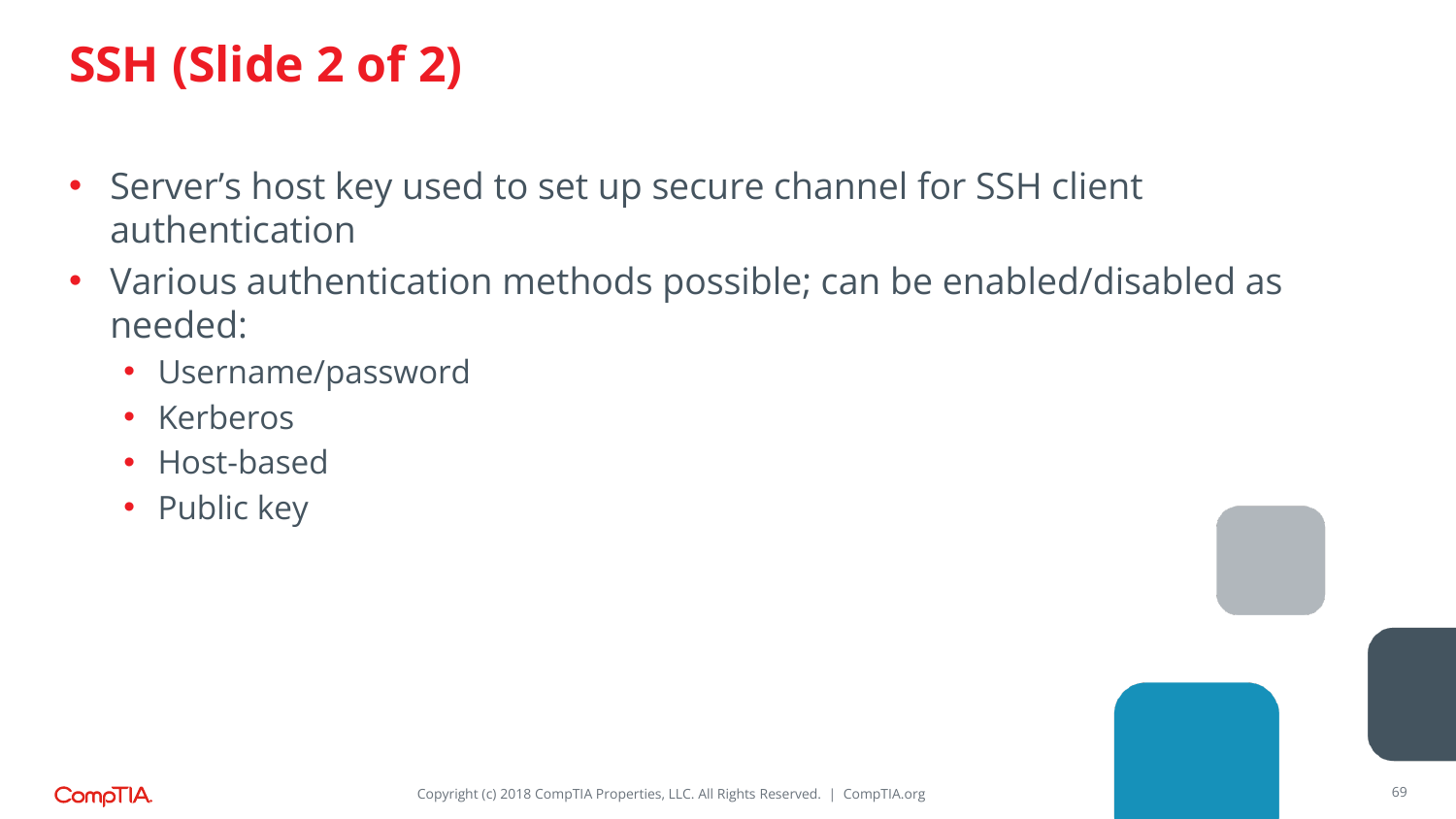

# SSH (Slide 2 of 2)
Server’s host key used to set up secure channel for SSH client authentication
Various authentication methods possible; can be enabled/disabled as needed:
Username/password
Kerberos
Host-based
Public key
69